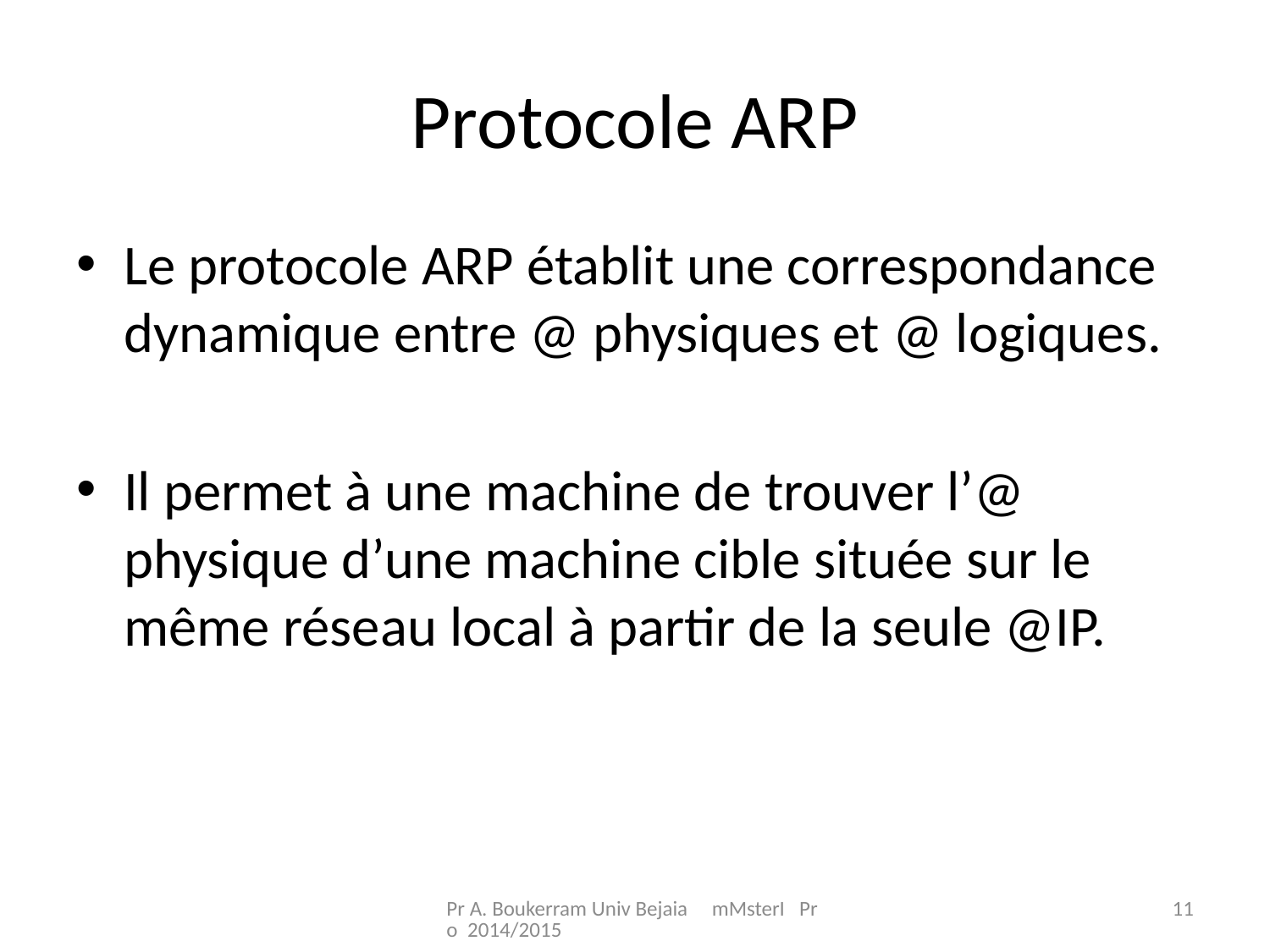

# Protocole ARP
Le protocole ARP établit une correspondance dynamique entre @ physiques et @ logiques.

Il permet à une machine de trouver l’@ physique d’une machine cible située sur le même réseau local à partir de la seule @IP.
Pr A. Boukerram Univ Bejaia     mMsterI   Pro  2014/2015
11